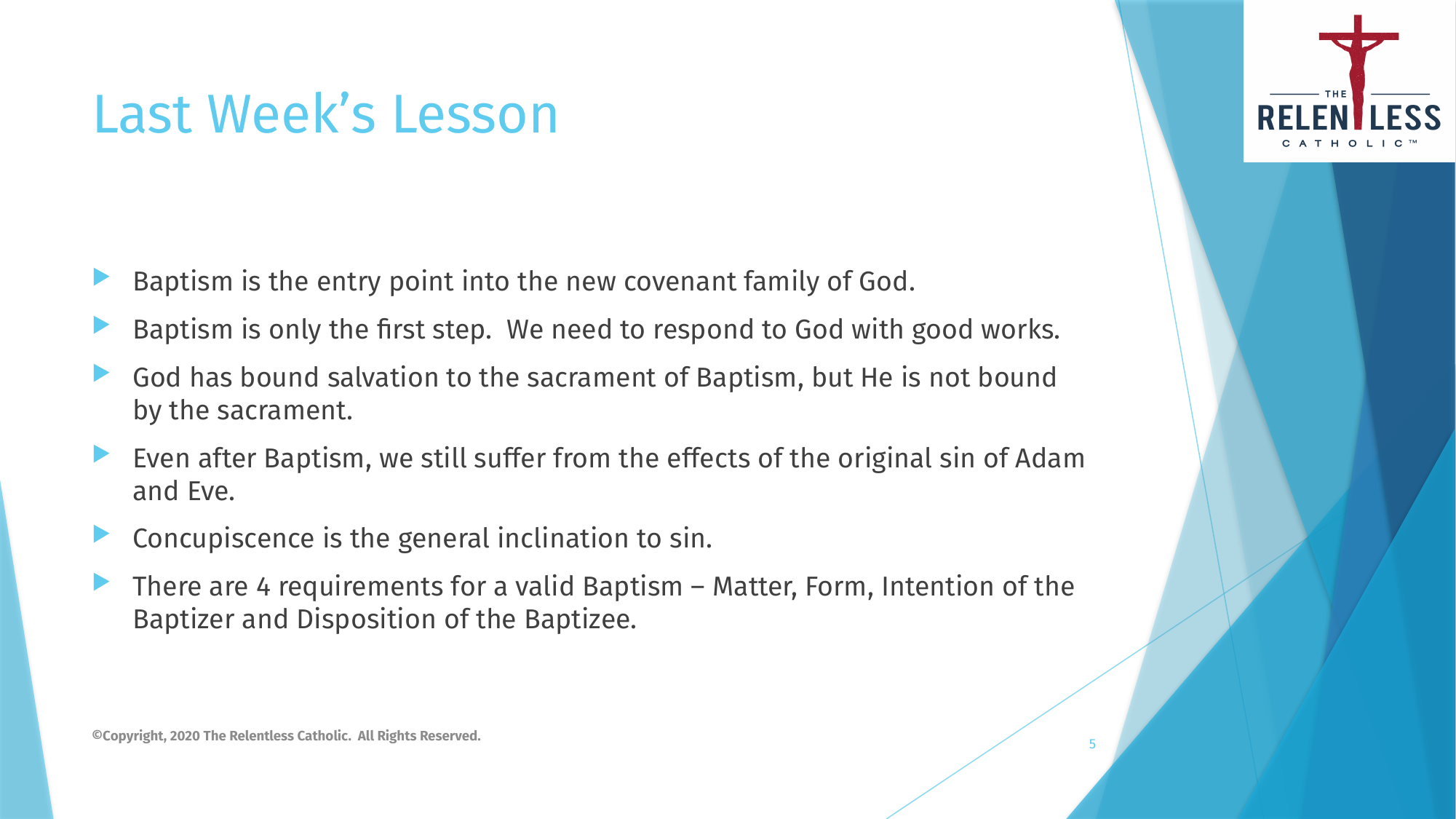

# Last Week’s Lesson
Baptism is the entry point into the new covenant family of God.
Baptism is only the first step.  We need to respond to God with good works.
God has bound salvation to the sacrament of Baptism, but He is not bound by the sacrament.
Even after Baptism, we still suffer from the effects of the original sin of Adam and Eve.
Concupiscence is the general inclination to sin.
There are 4 requirements for a valid Baptism – Matter, Form, Intention of the Baptizer and Disposition of the Baptizee.

©Copyright, 2020 The Relentless Catholic.  All Rights Reserved.

5